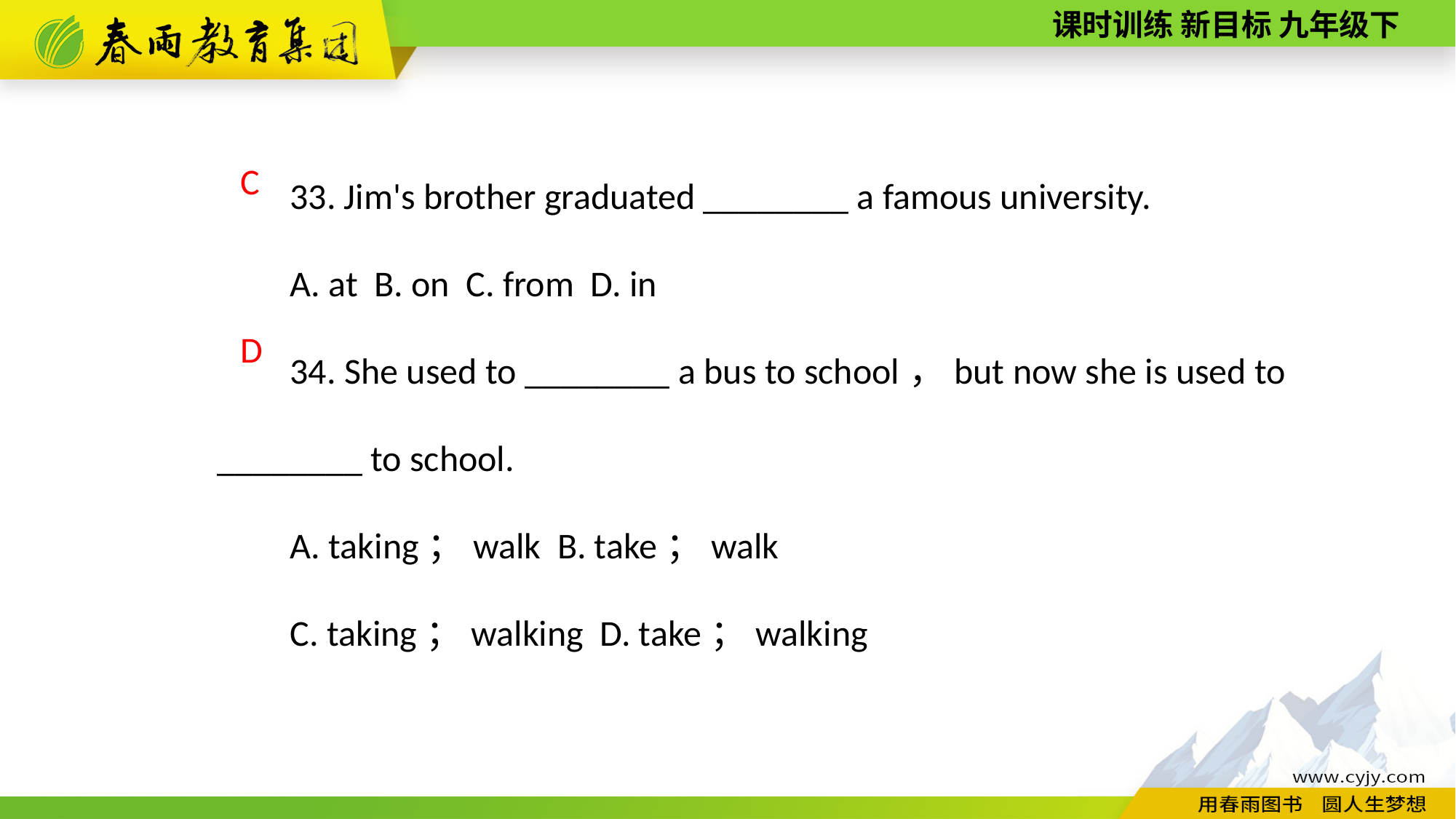

33. Jim's brother graduated ________ a famous university.
A. at  B. on  C. from  D. in
34. She used to ________ a bus to school，but now she is used to ________ to school.
A. taking；walk  B. take；walk
C. taking；walking  D. take；walking
C
D